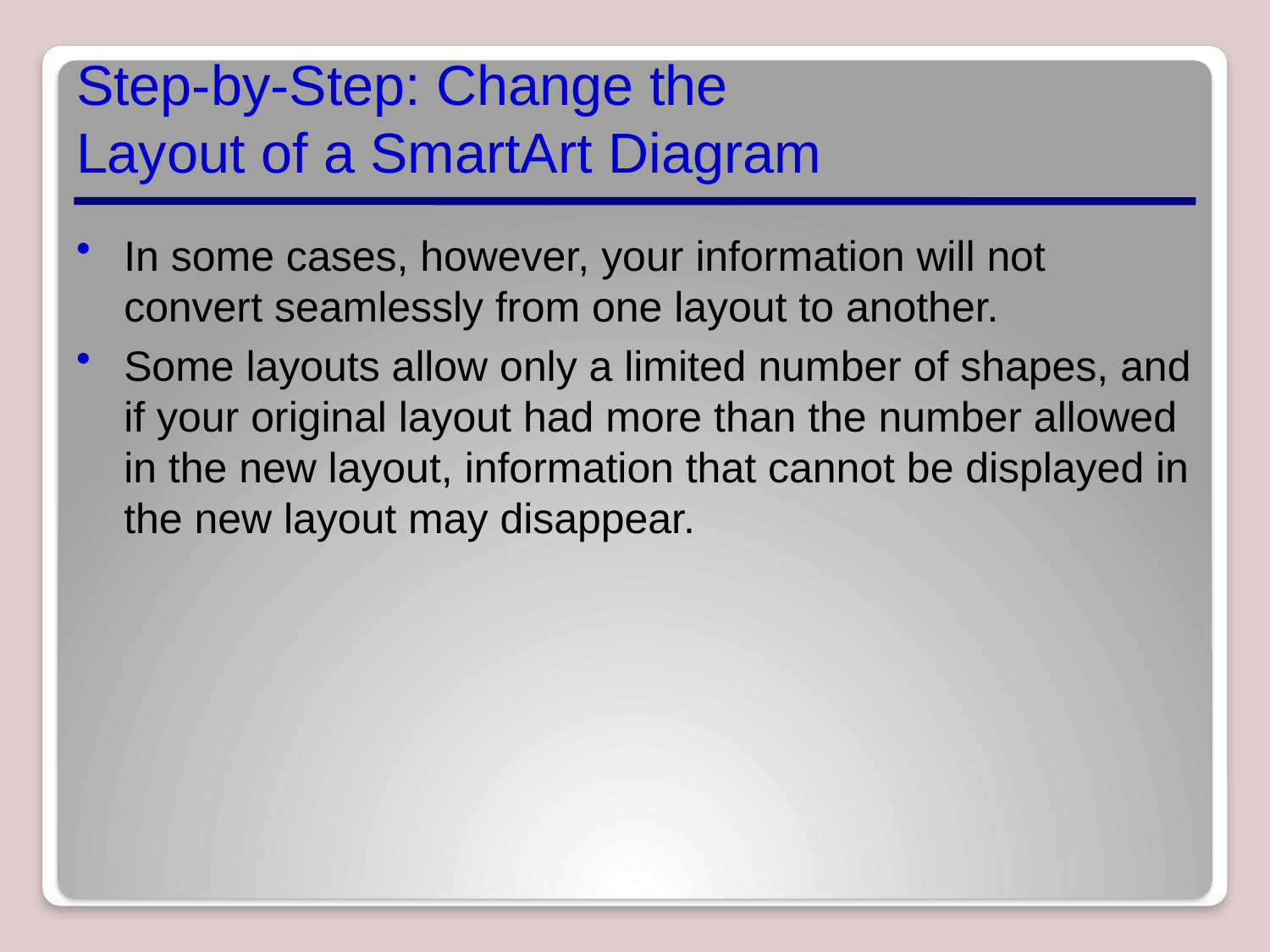

# Step-by-Step: Change the Layout of a SmartArt Diagram
In some cases, however, your information will not convert seamlessly from one layout to another.
Some layouts allow only a limited number of shapes, and if your original layout had more than the number allowed in the new layout, information that cannot be displayed in the new layout may disappear.